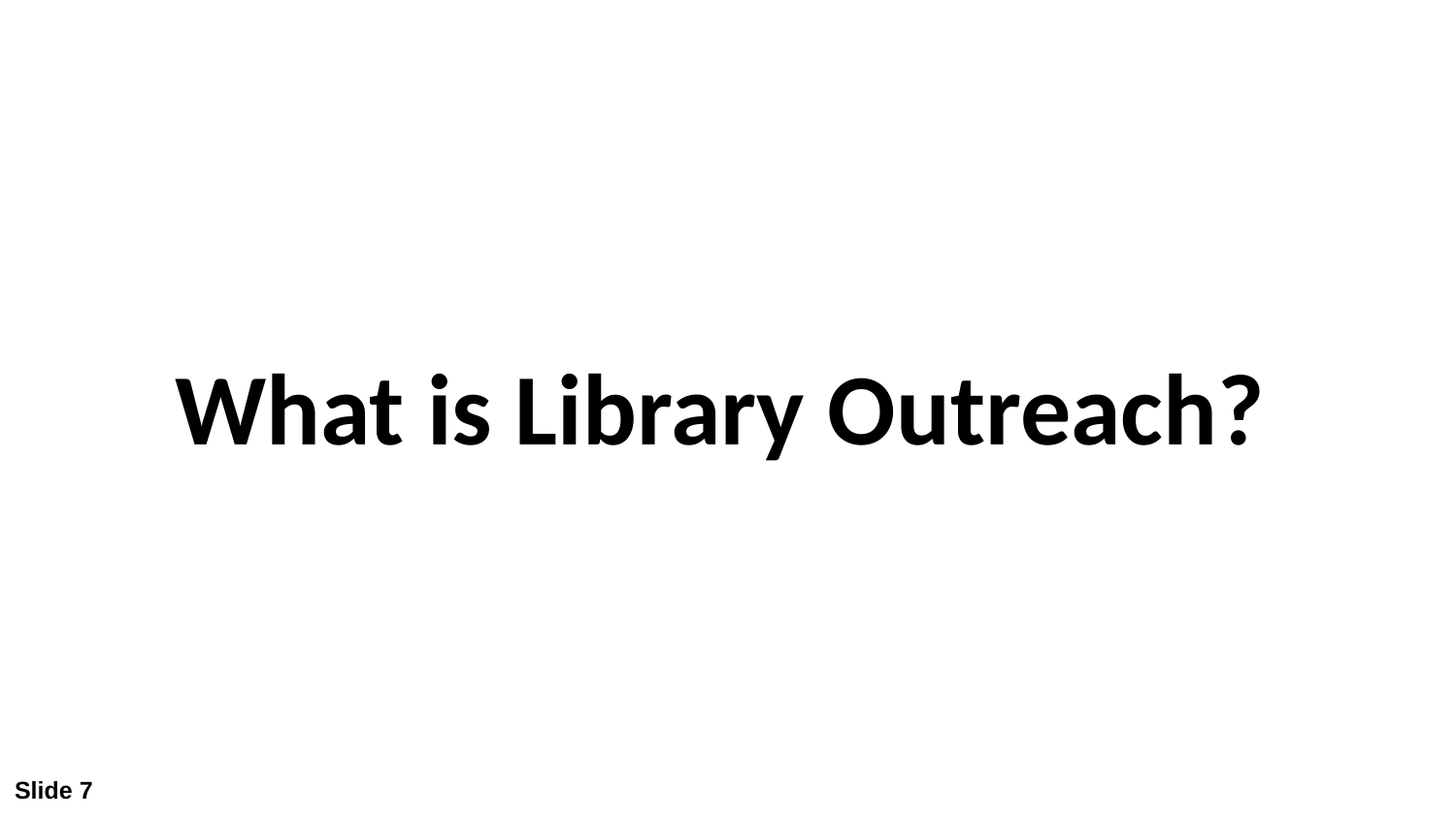

# What is Library Outreach?
Slide 7